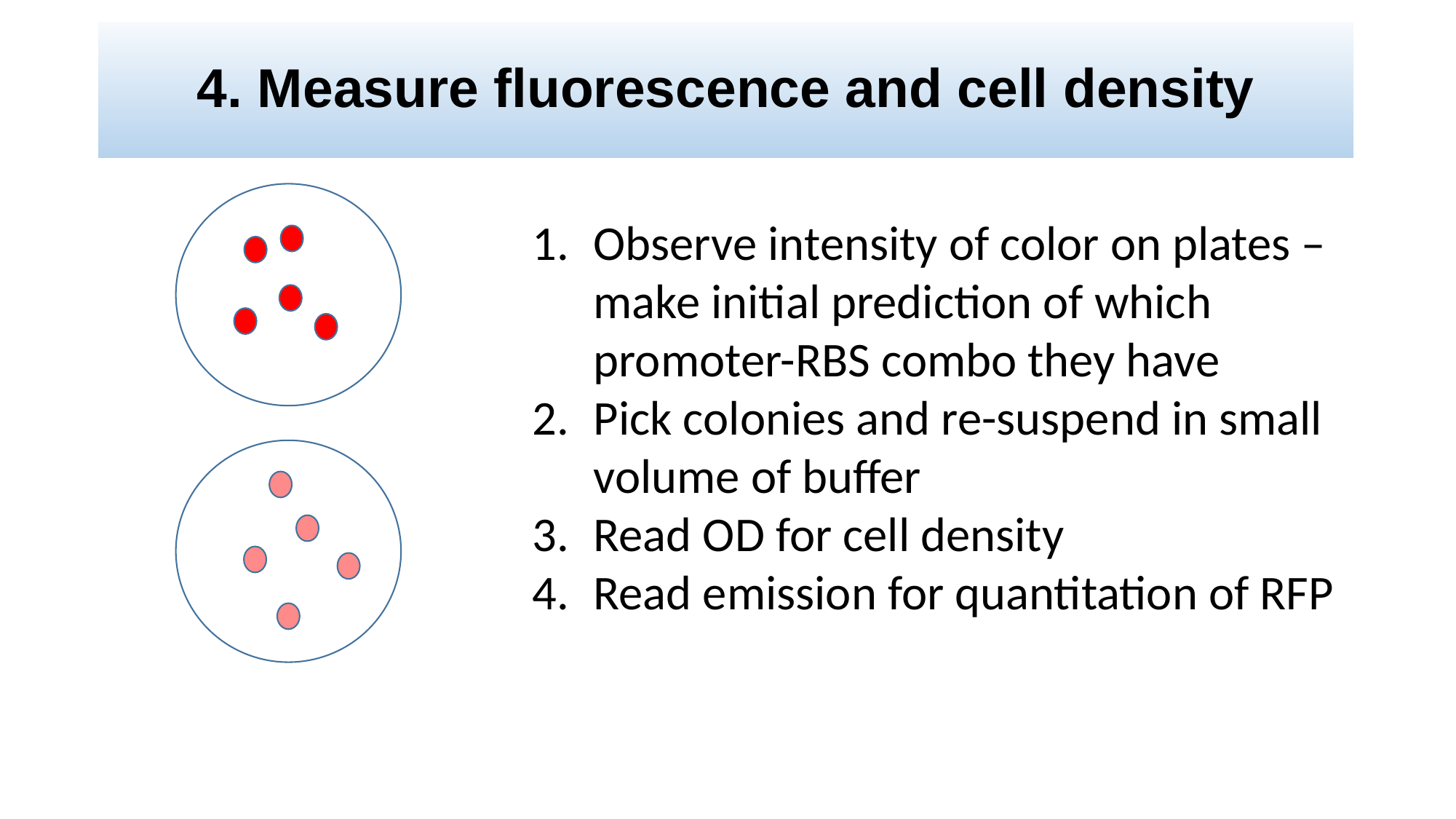

# 4. Measure fluorescence and cell density

Observe intensity of color on plates – make initial prediction of which promoter-RBS combo they have
Pick colonies and re-suspend in small volume of buffer
Read OD for cell density
Read emission for quantitation of RFP